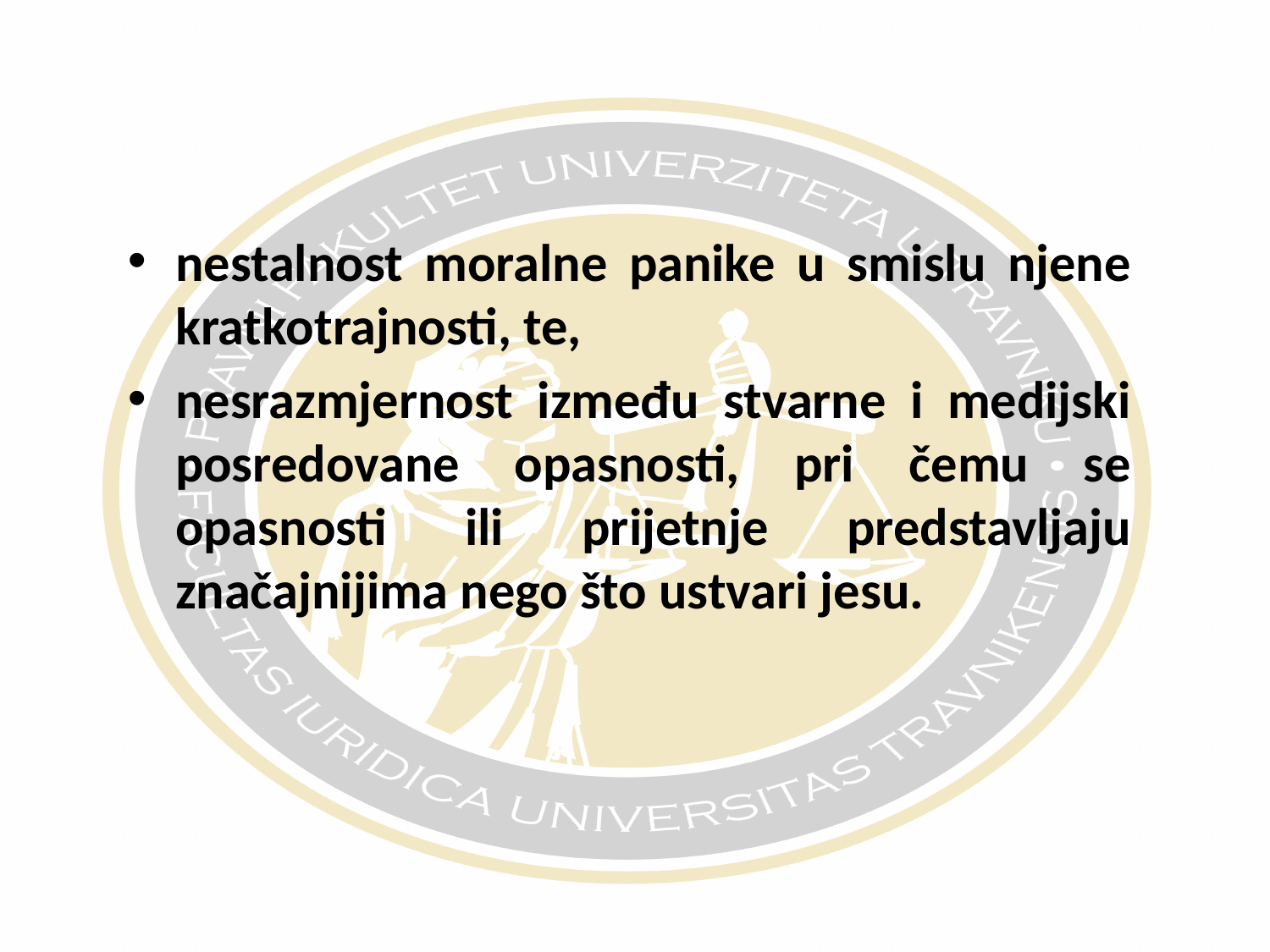

#
nestalnost moralne panike u smislu njene kratkotrajnosti, te,
nesrazmjernost između stvarne i medijski posredovane opasnosti, pri čemu se opasnosti ili prijetnje predstavljaju značajnijima nego što ustvari jesu.